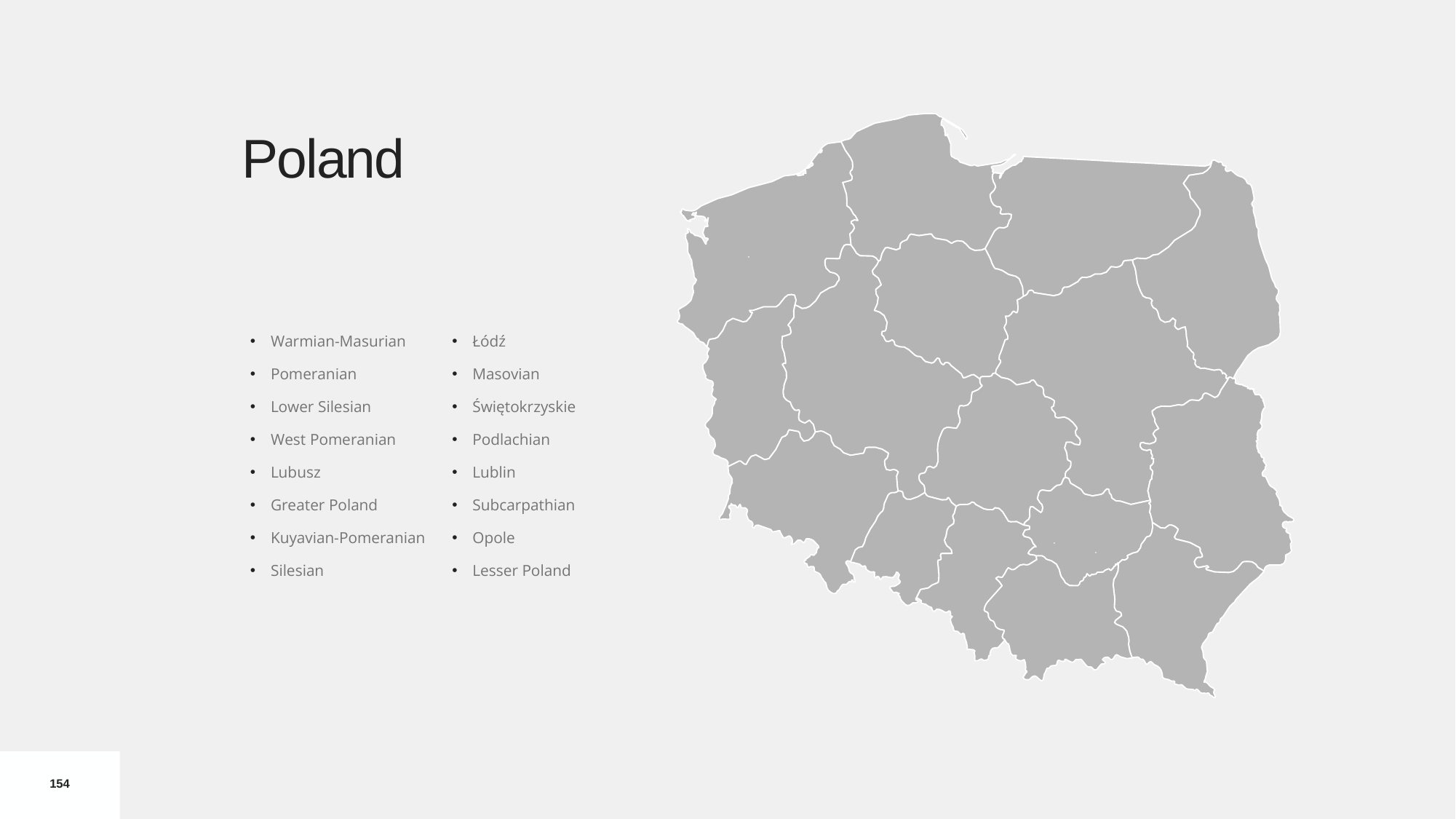

# Poland

Warmian-Masurian
Pomeranian
Lower Silesian
West Pomeranian
Lubusz
Greater Poland
Kuyavian-Pomeranian
Silesian
Łódź
Masovian
Świętokrzyskie
Podlachian
Lublin
Subcarpathian
Opole
Lesser Poland